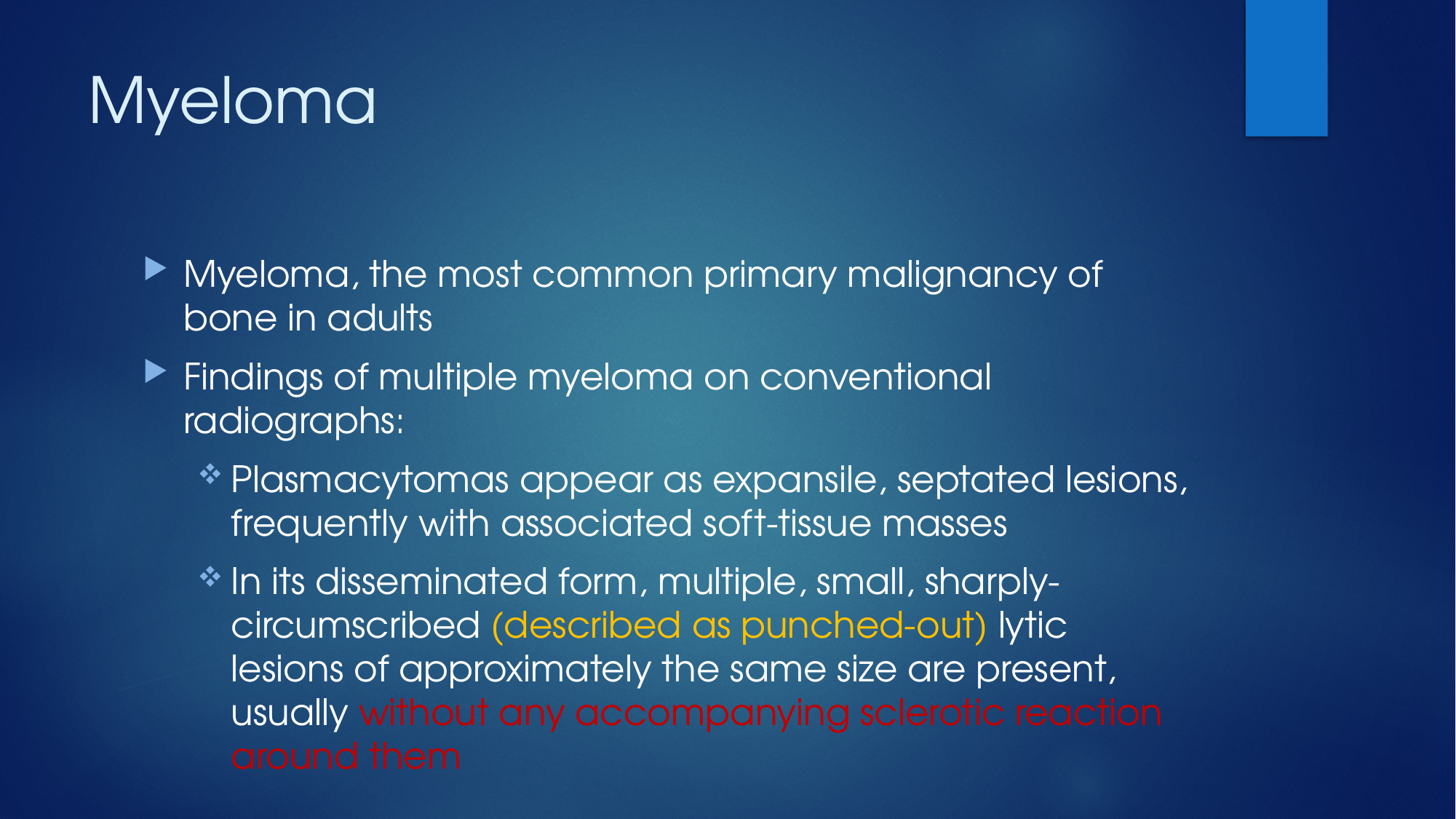

# Myeloma
Myeloma, the most common primary malignancy of bone in adults
Findings of multiple myeloma on conventional radiographs:
Plasmacytomas appear as expansile, septated lesions, frequently with associated soft-tissue masses
In its disseminated form, multiple, small, sharply-circumscribed (described as punched-out) lytic lesions of approximately the same size are present, usually without any accompanying sclerotic reaction around them